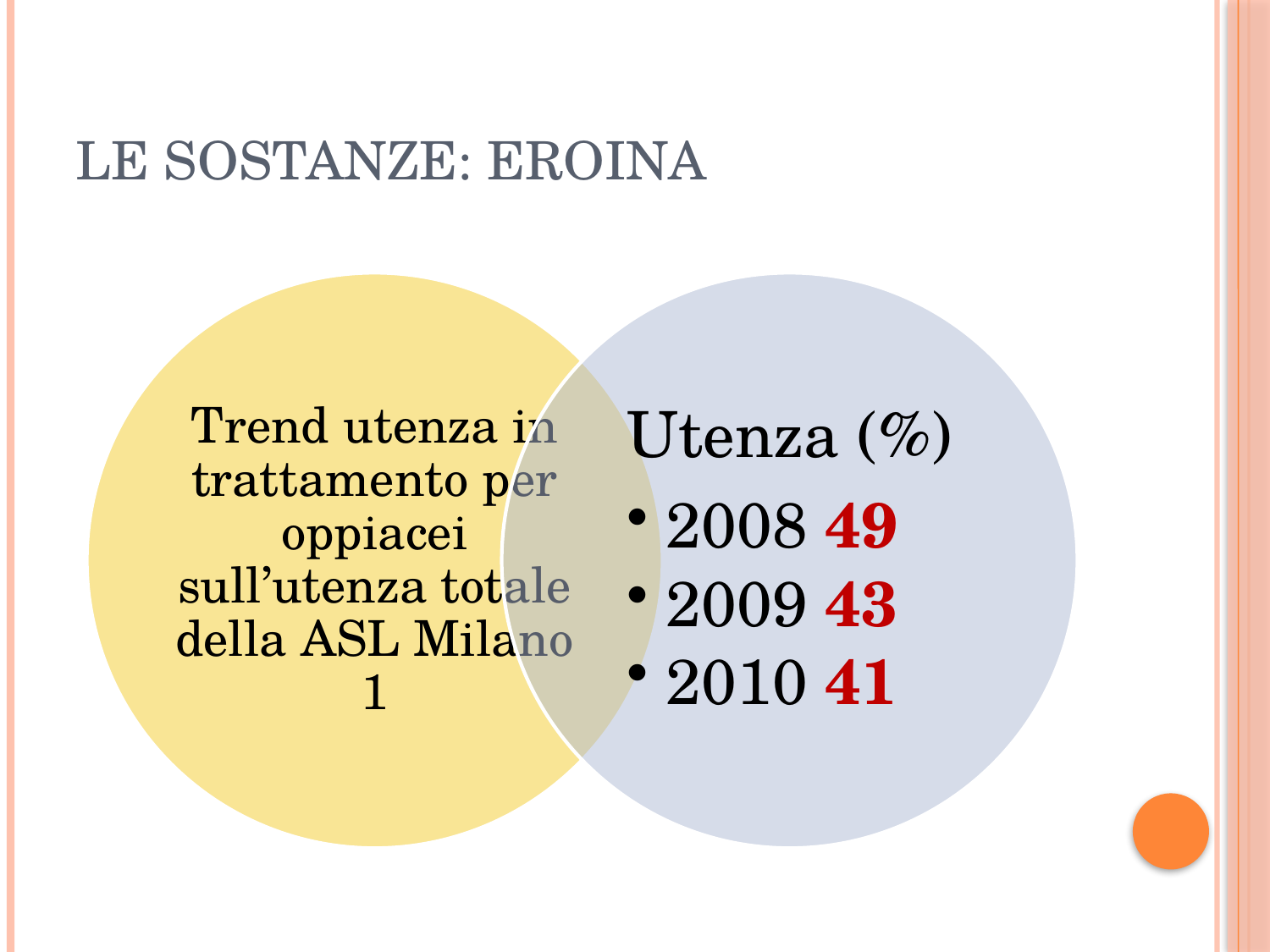

# Le sostanze: eroina
Trend utenza in trattamento per oppiacei sull’utenza totale della ASL Milano 1
Utenza (%)
2008 49
2009 43
2010 41